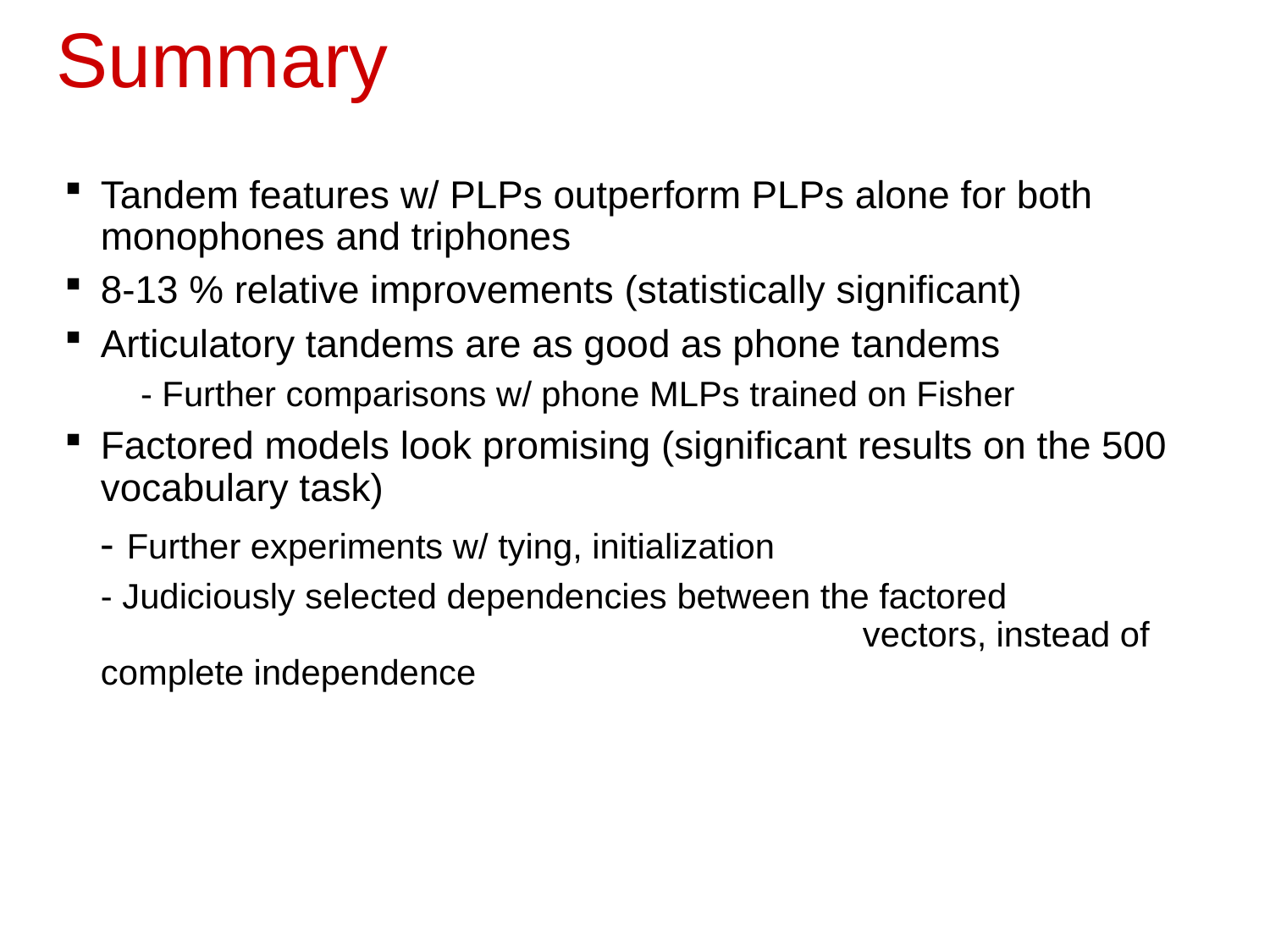

# Summary
Tandem features w/ PLPs outperform PLPs alone for both monophones and triphones
8-13 % relative improvements (statistically significant)
Articulatory tandems are as good as phone tandems
- Further comparisons w/ phone MLPs trained on Fisher
Factored models look promising (significant results on the 500 vocabulary task)
	- Further experiments w/ tying, initialization
	- Judiciously selected dependencies between the factored   							vectors, instead of complete independence